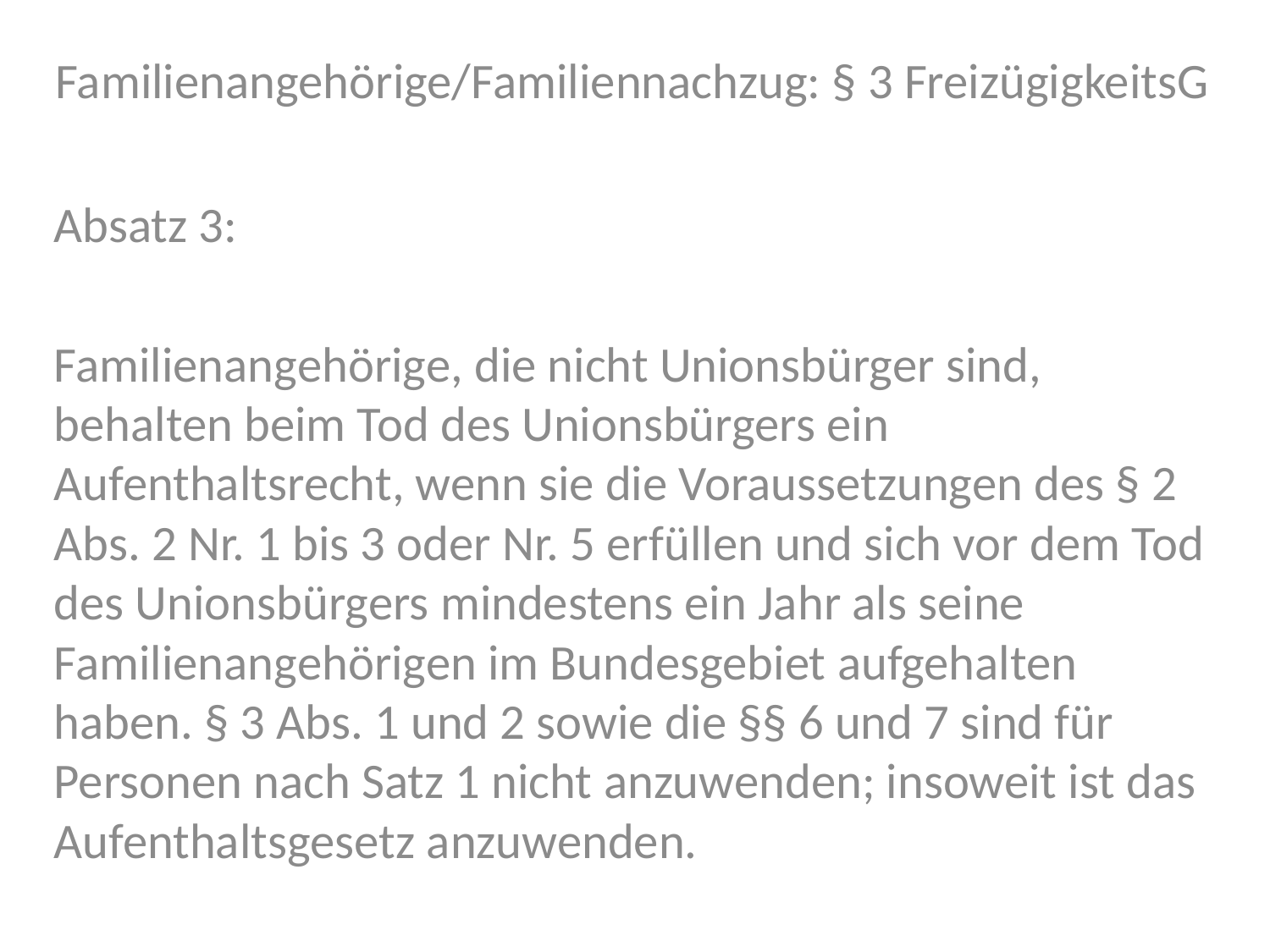

Familienangehörige/Familiennachzug: § 3 FreizügigkeitsG

Absatz 3:

Familienangehörige, die nicht Unionsbürger sind, behalten beim Tod des Unionsbürgers ein Aufenthaltsrecht, wenn sie die Voraussetzungen des § 2 Abs. 2 Nr. 1 bis 3 oder Nr. 5 erfüllen und sich vor dem Tod des Unionsbürgers mindestens ein Jahr als seine Familienangehörigen im Bundesgebiet aufgehalten haben. § 3 Abs. 1 und 2 sowie die §§ 6 und 7 sind für Personen nach Satz 1 nicht anzuwenden; insoweit ist das Aufenthaltsgesetz anzuwenden.